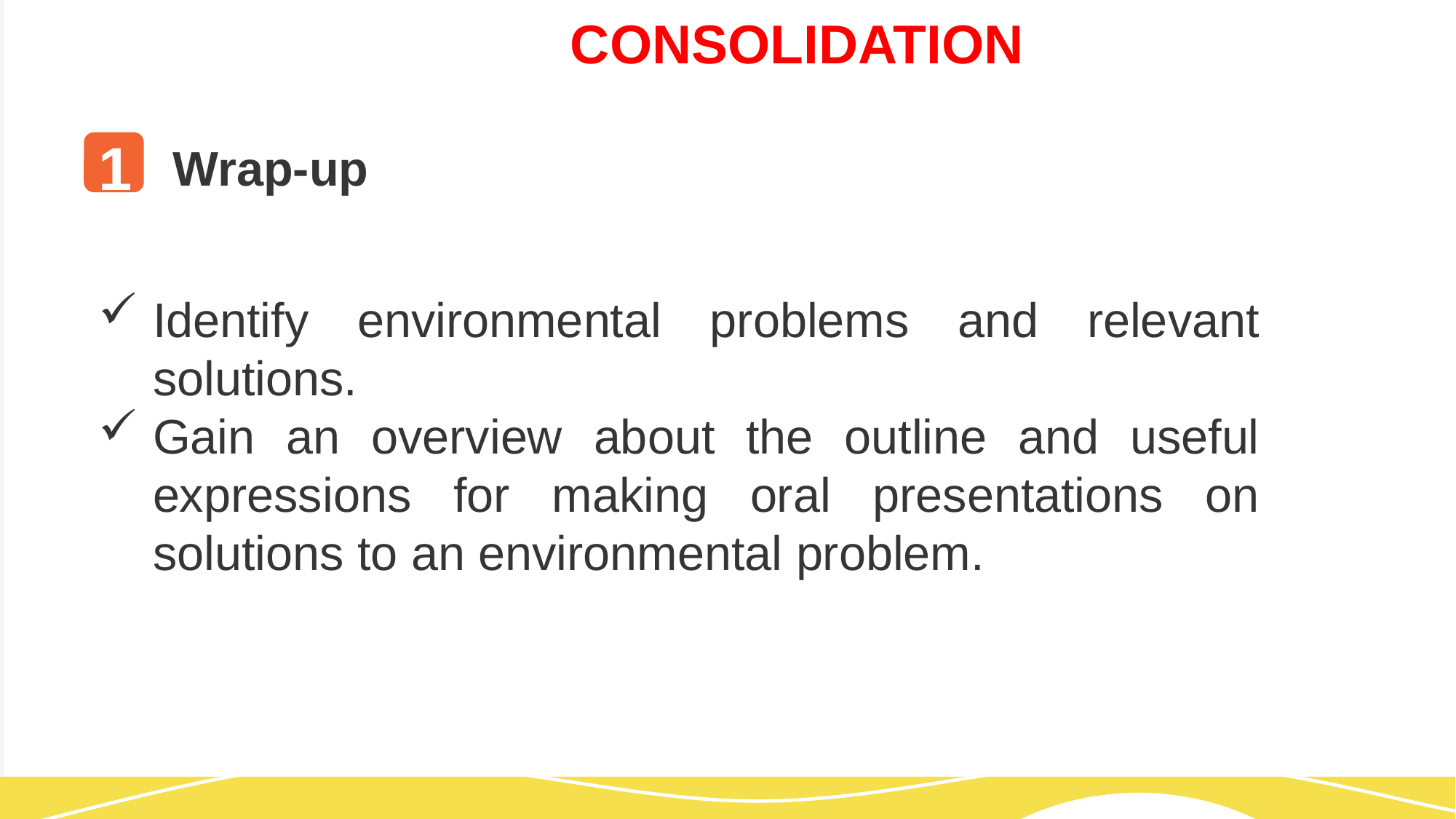

CONSOLIDATION
CONSOLIDATION
1

Wrap-up
Identify environmental problems and relevant solutions.
Gain an overview about the outline and useful expressions for making oral presentations on solutions to an environmental problem.